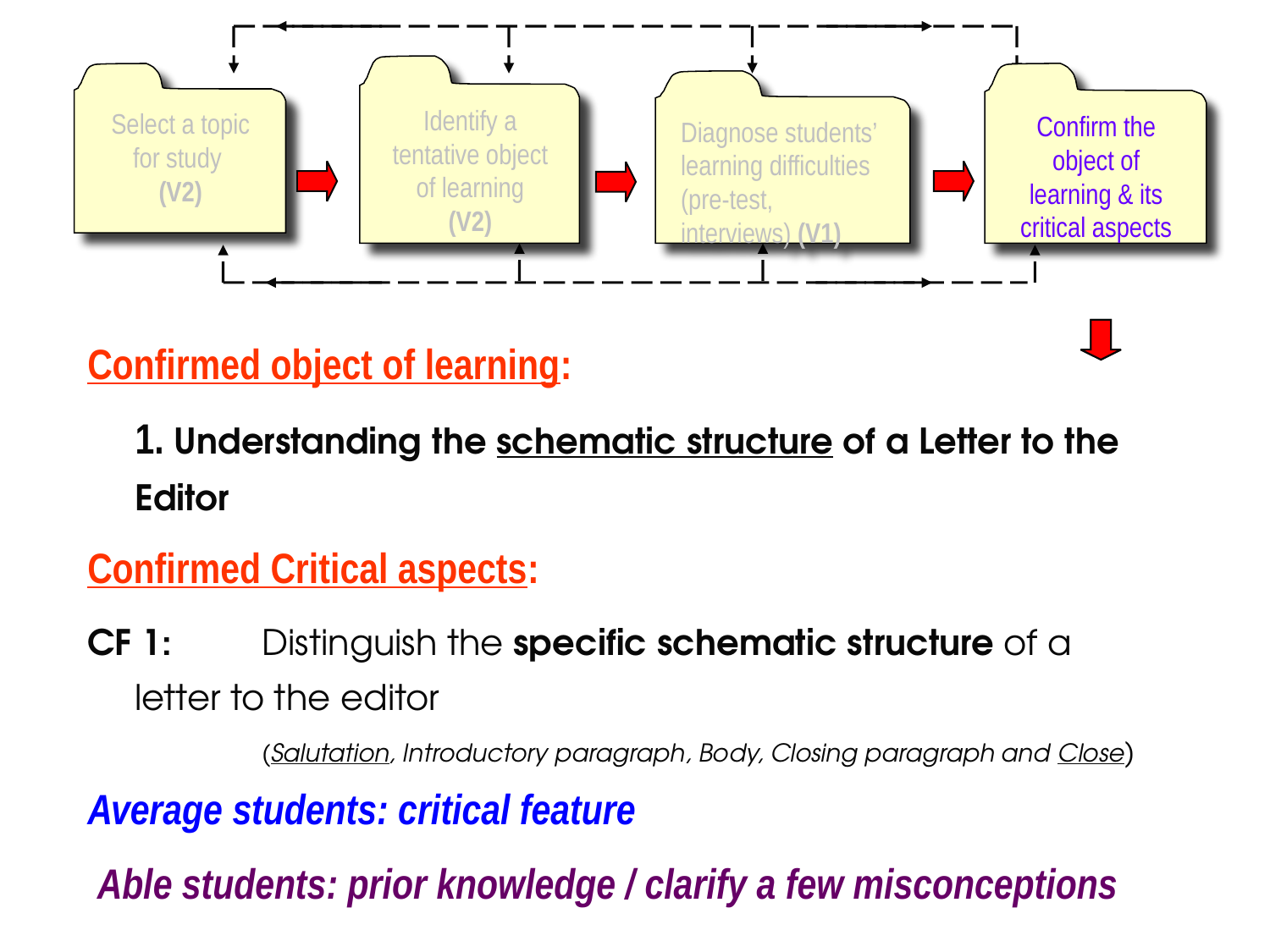

Identify a tentative object of learning
(V2)
Select a topic for study
(V2)
Confirm the object of learning & its critical aspects
Diagnose students’ learning difficulties (pre-test, interviews) (V1)

Confirmed object of learning:
	1. Understanding the schematic structure of a Letter to the Editor
Confirmed Critical aspects:
CF 1:	Distinguish the specific schematic structure of a 	letter to the editor
		(Salutation, Introductory paragraph, Body, Closing paragraph and Close)
Average students: critical feature
 Able students: prior knowledge / clarify a few misconceptions